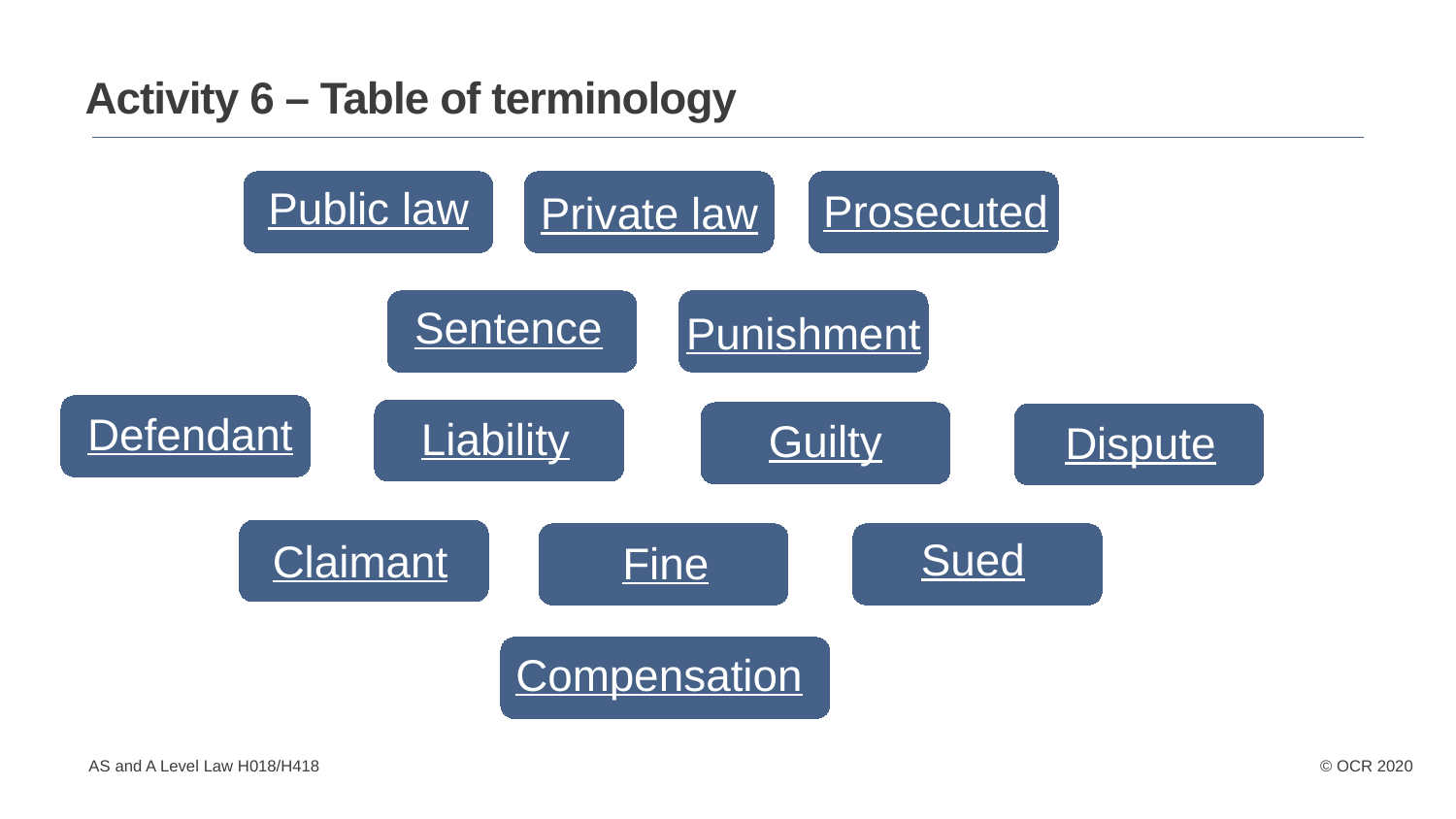

Activity 6 – Table of terminology

Public law

Prosecuted

Private law

Sentence

Punishment

Defendant

Liability

Guilty

Dispute

Sued

Claimant

Fine

Compensation